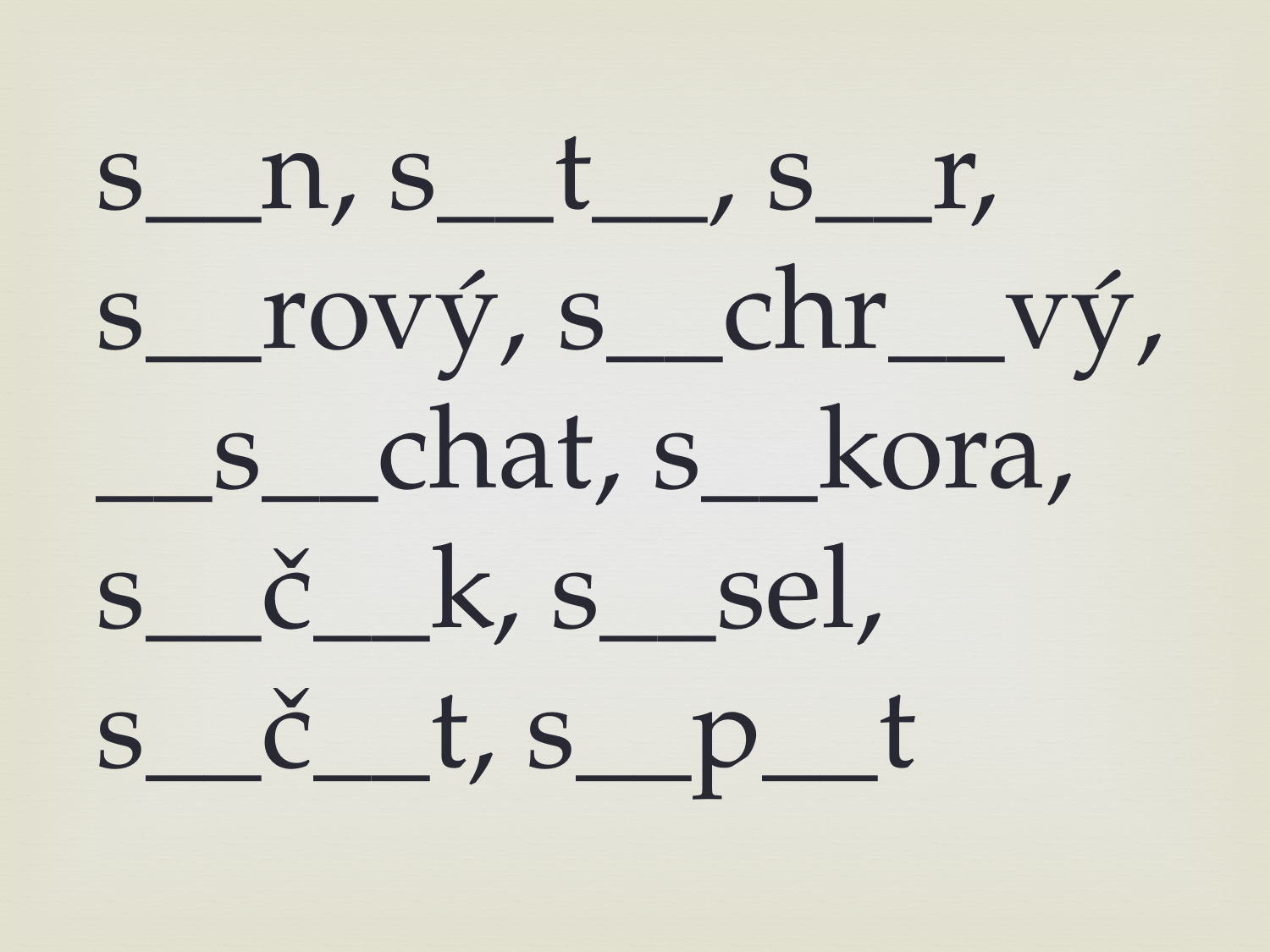

s__n, s__t__, s__r, s__rový, s__chr__vý, __s__chat, s__kora, s__č__k, s__sel, s__č__t, s__p__t